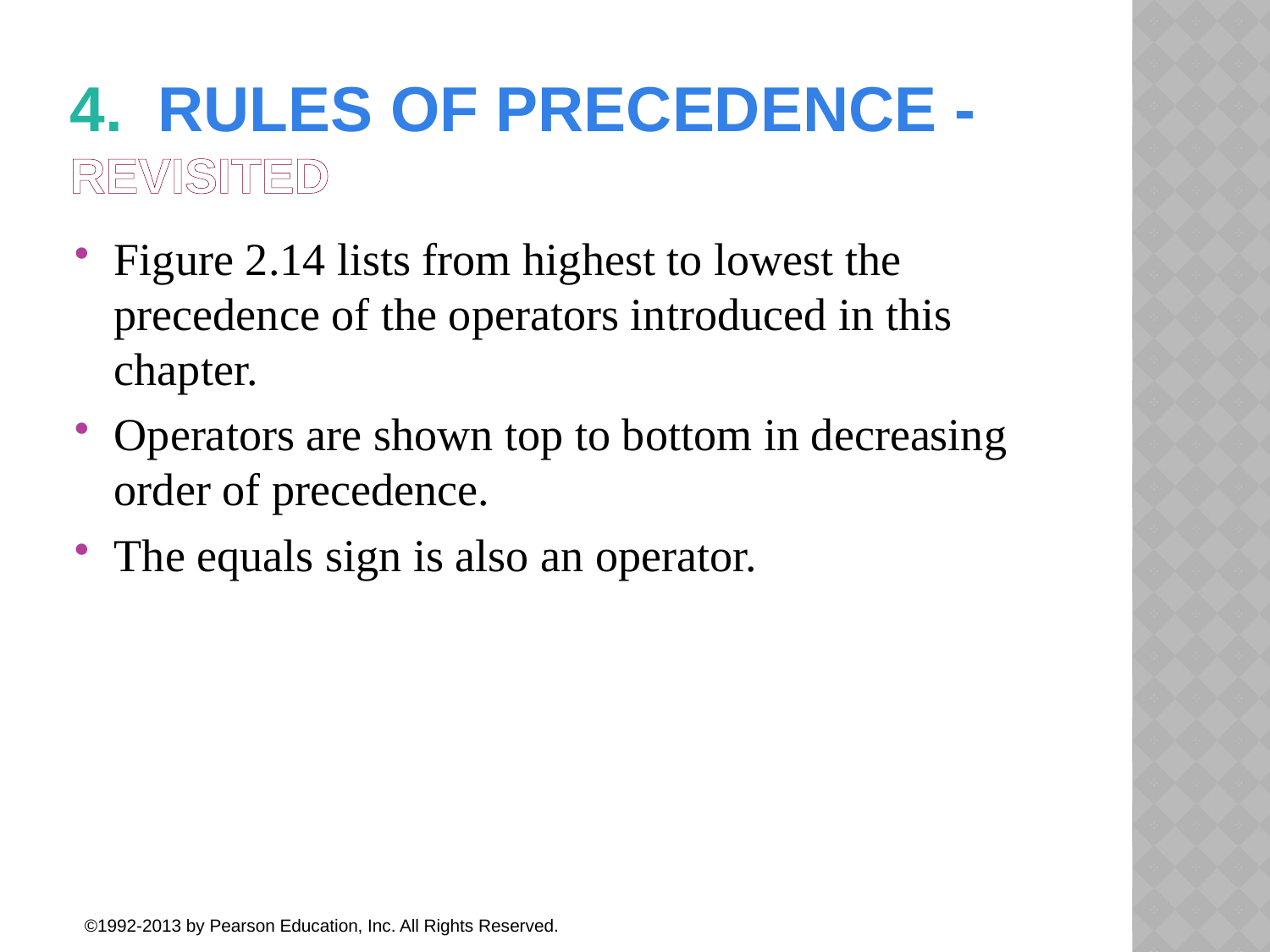

# 4.  rules of precedence - revisited
Figure 2.14 lists from highest to lowest the precedence of the operators introduced in this chapter.
Operators are shown top to bottom in decreasing order of precedence.
The equals sign is also an operator.
©1992-2013 by Pearson Education, Inc. All Rights Reserved.